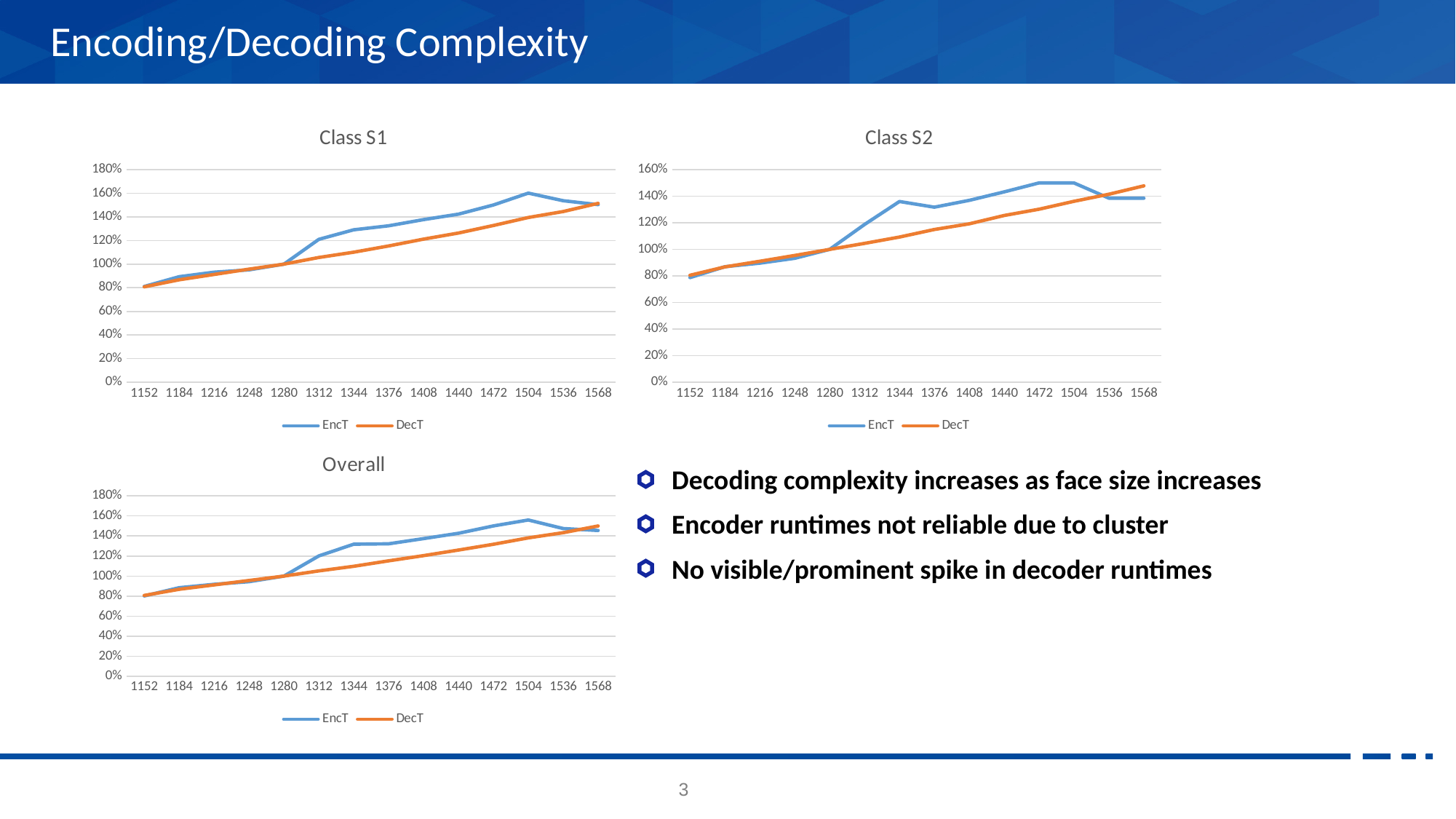

# Encoding/Decoding Complexity

### Chart: Class S1

| Category | EncT | DecT |
|---|---|---|
| 1152 | 0.810960725474314 | 0.807682512862713 |
| 1184 | 0.8933095265322699 | 0.8673834232231293 |
| 1216 | 0.931876899169593 | 0.9122451944338136 |
| 1248 | 0.9517285399938351 | 0.957779805080153 |
| 1280 | 1.0 | 1.0 |
| 1312 | 1.2101329823088562 | 1.0563075671868956 |
| 1344 | 1.2909322919932782 | 1.1013135945011063 |
| 1376 | 1.3247533422599511 | 1.1538207922847177 |
| 1408 | 1.3770347636104172 | 1.2116972204668095 |
| 1440 | 1.4232859074002255 | 1.2633711440540598 |
| 1472 | 1.500727663071932 | 1.3272314089150148 |
| 1504 | 1.6011266049808563 | 1.3947037124637798 |
| 1536 | 1.536802286566634 | 1.4454930926343774 |
| 1568 | 1.5036275325018915 | 1.5144843516595305 |

### Chart: Class S2

| Category | EncT | DecT |
|---|---|---|
| 1152 | 0.7872404441189031 | 0.804814806906648 |
| 1184 | 0.8695888750167656 | 0.8682284145801692 |
| 1216 | 0.8964386322219517 | 0.910517896869486 |
| 1248 | 0.9329911405488043 | 0.9542597264552682 |
| 1280 | 1.0 | 1.0 |
| 1312 | 1.1873256527239173 | 1.0451585924546383 |
| 1344 | 1.360087984146288 | 1.092597794640704 |
| 1376 | 1.3174458899256452 | 1.1496466819985738 |
| 1408 | 1.3689747183048928 | 1.1922720379610767 |
| 1440 | 1.4326117313421005 | 1.2550481518707512 |
| 1472 | 1.5002118456406355 | 1.3022873712271288 |
| 1504 | 1.4997322446212282 | 1.361665602583727 |
| 1536 | 1.3849896891325861 | 1.4151218533542793 |
| 1568 | 1.3851221762875416 | 1.4780619721821884 |

### Chart: Overall

| Category | EncT | DecT |
|---|---|---|
| 1152 | 0.8013880318496734 | 0.8065342063340198 |
| 1184 | 0.8837445922073021 | 0.8677213210359532 |
| 1216 | 0.917536507517133 | 0.9115538825435061 |
| 1248 | 0.9441888416830149 | 0.9563702181203153 |
| 1280 | 1.0 | 1.0 |
| 1312 | 1.2009579436864364 | 1.0518337764100159 |
| 1344 | 1.318162281178179 | 1.0978189622149919 |
| 1376 | 1.3218255100213256 | 1.1521493326135437 |
| 1408 | 1.3738050665113715 | 1.2038894550788206 |
| 1440 | 1.4270089297996469 | 1.2600353442148493 |
| 1472 | 1.5005213148204233 | 1.3171969670731274 |
| 1504 | 1.5597711958563385 | 1.3813933495856967 |
| 1536 | 1.474176266177733 | 1.4332671513553632 |
| 1568 | 1.4550549496995513 | 1.4998089180282357 |
Decoding complexity increases as face size increases
Encoder runtimes not reliable due to cluster
No visible/prominent spike in decoder runtimes